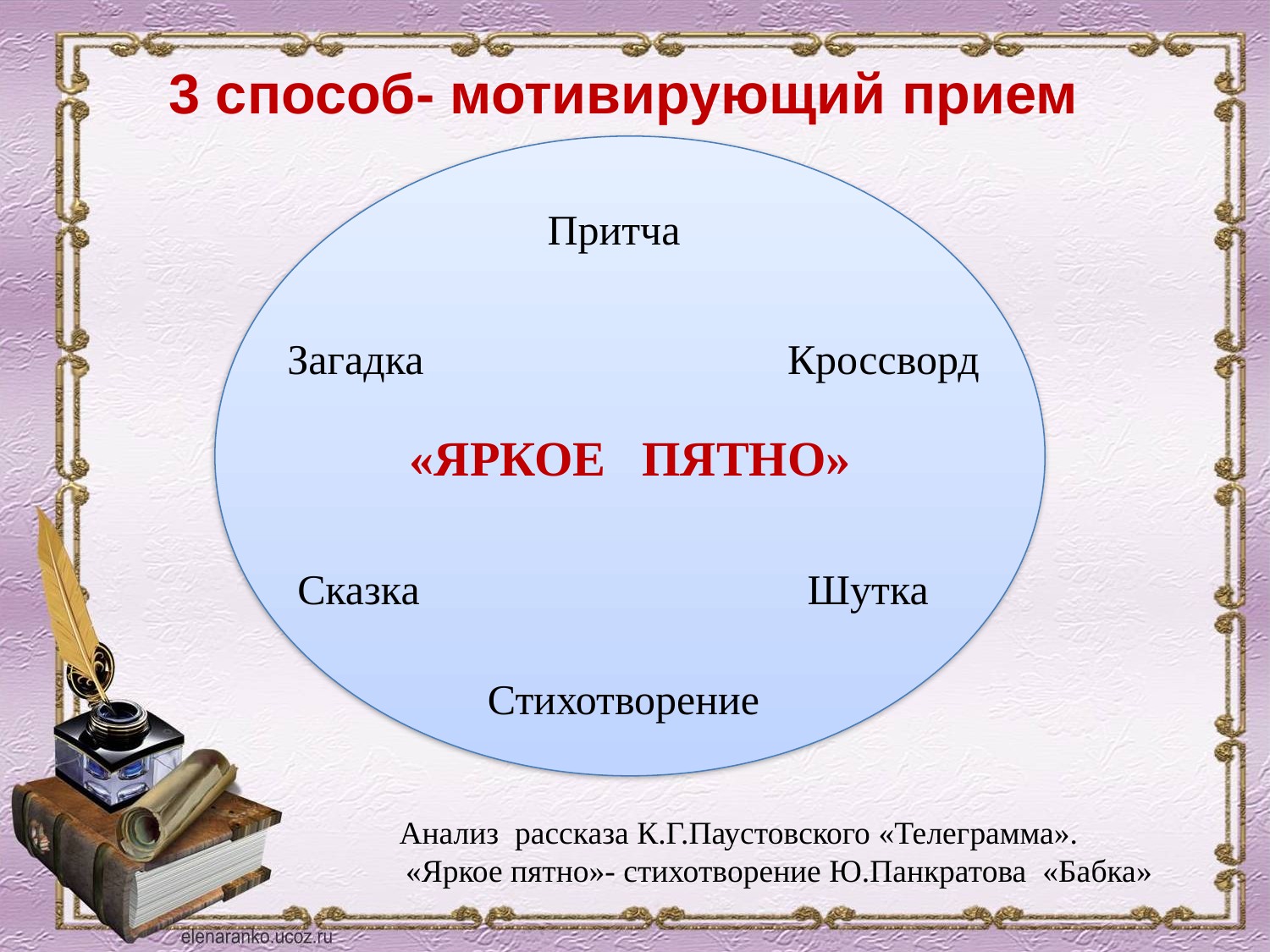

# 3 способ- мотивирующий прием
«ЯРКОЕ   ПЯТНО»
Притча
Загадка
Кроссворд
Сказка
Шутка
Стихотворение
 Анализ  рассказа К.Г.Паустовского «Телеграмма».
            «Яркое пятно»- стихотворение Ю.Панкратова  «Бабка»